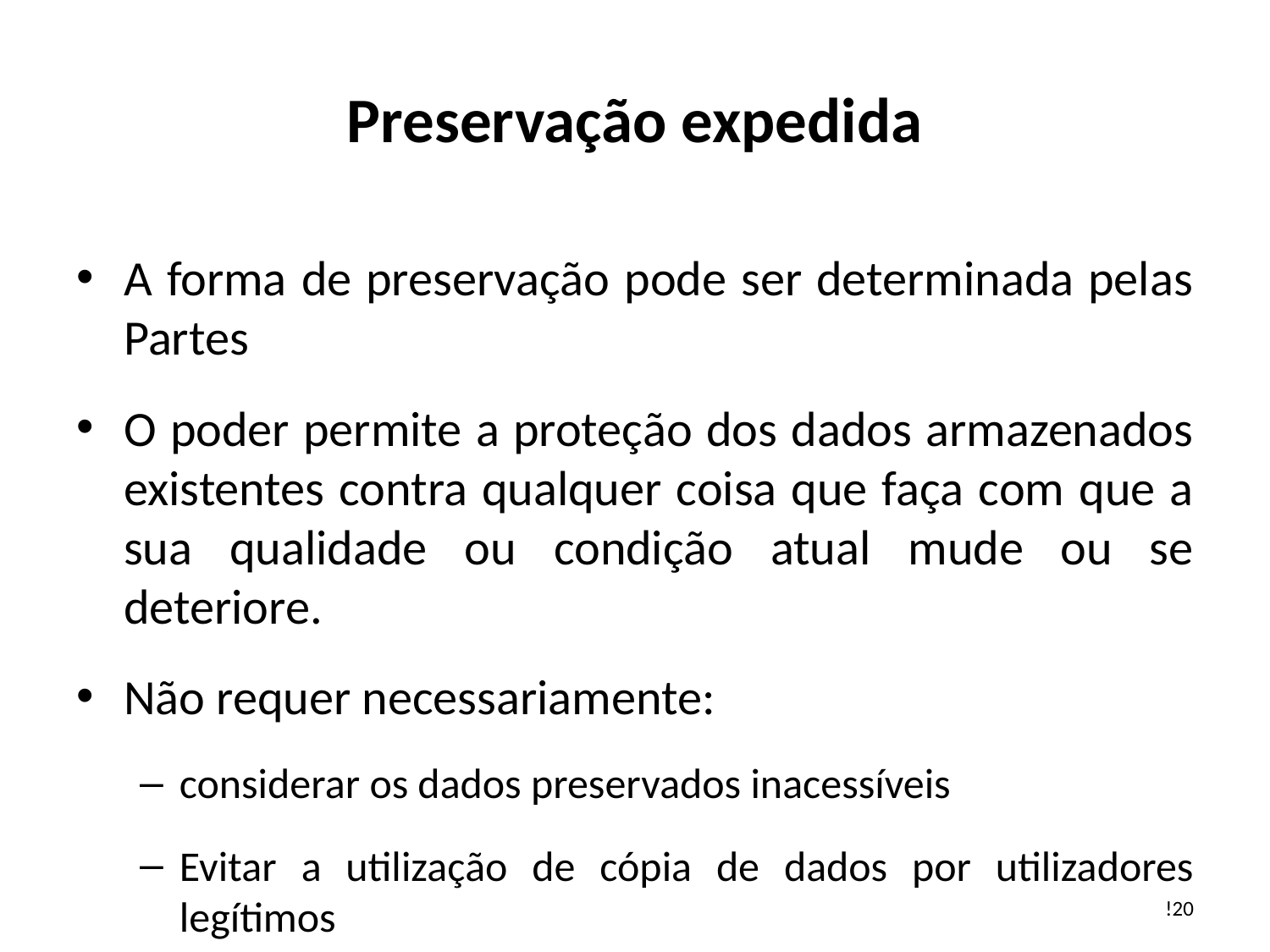

# Preservação expedida
A forma de preservação pode ser determinada pelas Partes
O poder permite a proteção dos dados armazenados existentes contra qualquer coisa que faça com que a sua qualidade ou condição atual mude ou se deteriore.
Não requer necessariamente:
considerar os dados preservados inacessíveis
Evitar a utilização de cópia de dados por utilizadores legítimos

!20